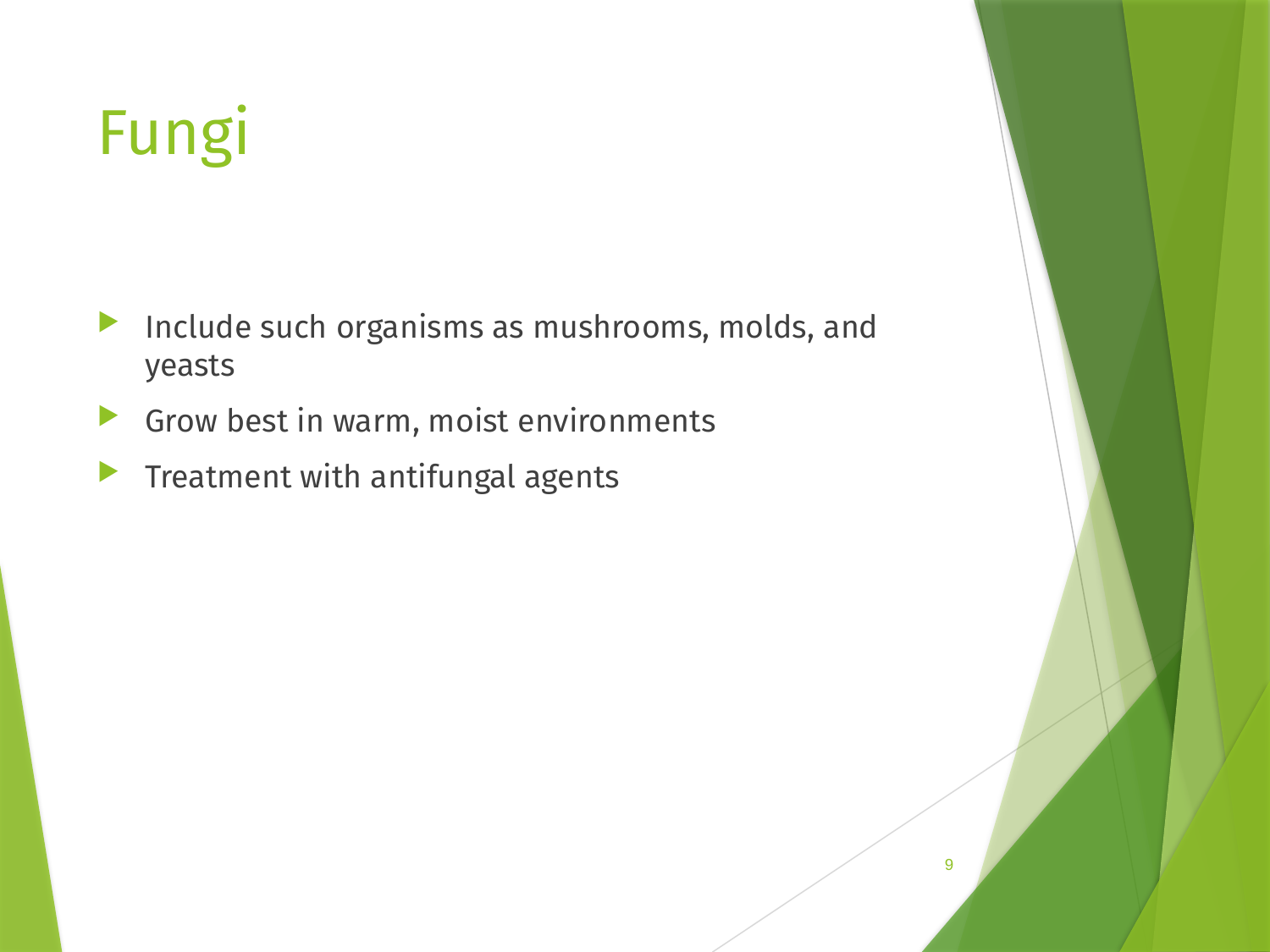

# Fungi
Include such organisms as mushrooms, molds, and yeasts
Grow best in warm, moist environments
Treatment with antifungal agents

 9